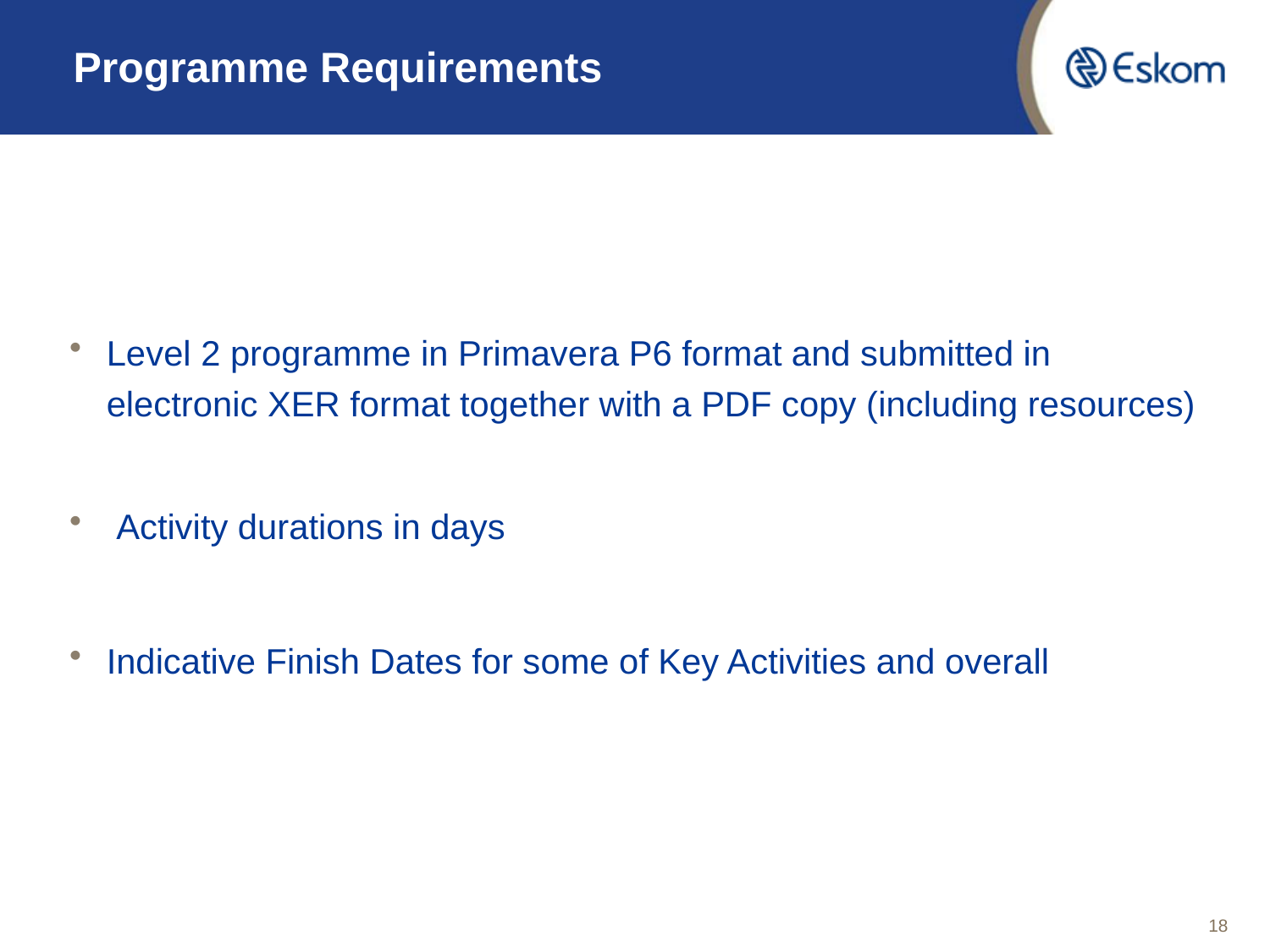

# Programme Requirements
Level 2 programme in Primavera P6 format and submitted in electronic XER format together with a PDF copy (including resources)

 Activity durations in days

Indicative Finish Dates for some of Key Activities and overall